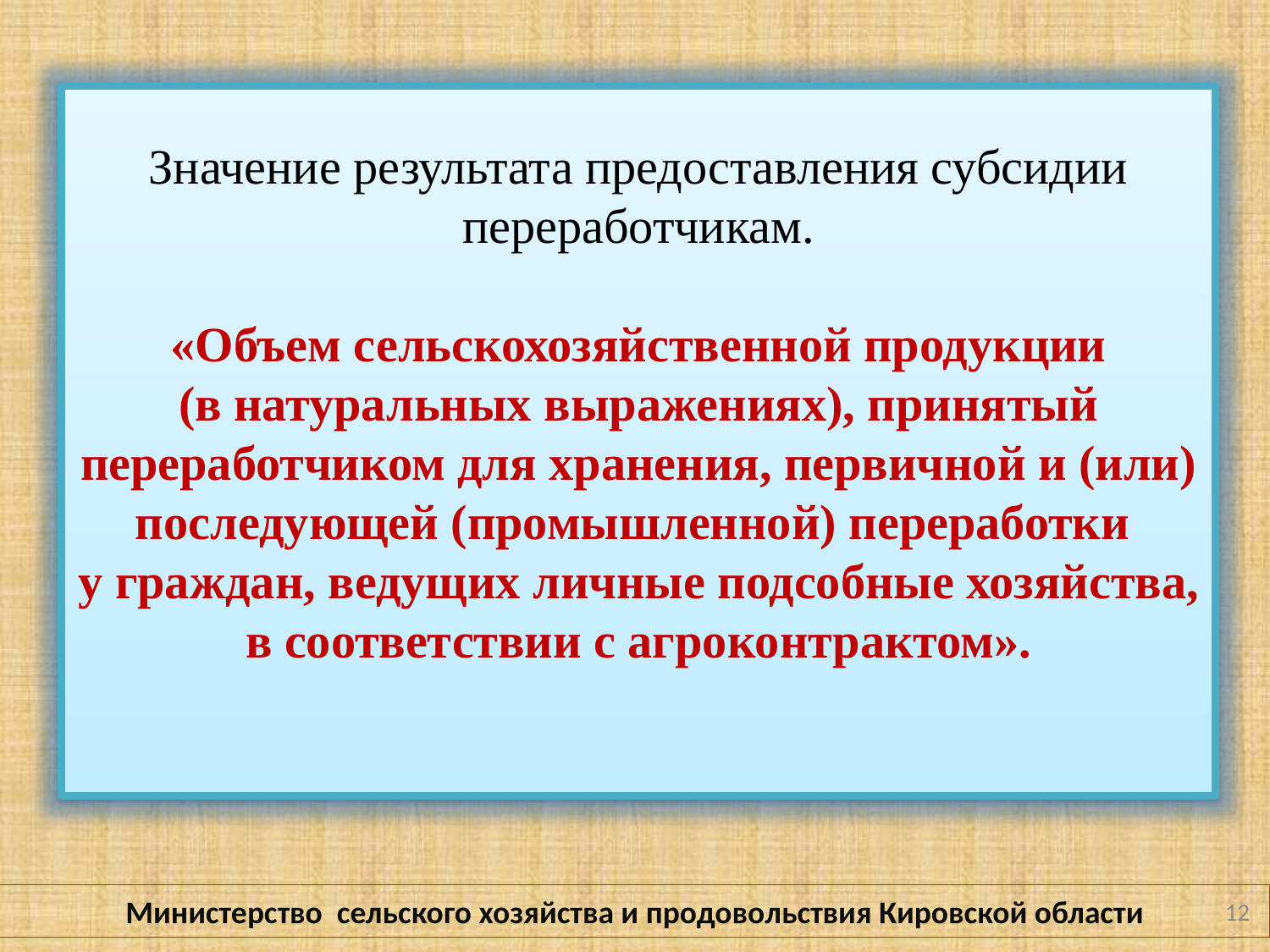

Значение результата предоставления субсидии переработчикам.

 «Объем сельскохозяйственной продукции
(в натуральных выражениях), принятый переработчиком для хранения, первичной и (или) последующей (промышленной) переработки
у граждан, ведущих личные подсобные хозяйства, в соответствии с агроконтрактом».
Министерство  сельского хозяйства и продовольствия Кировской области
12